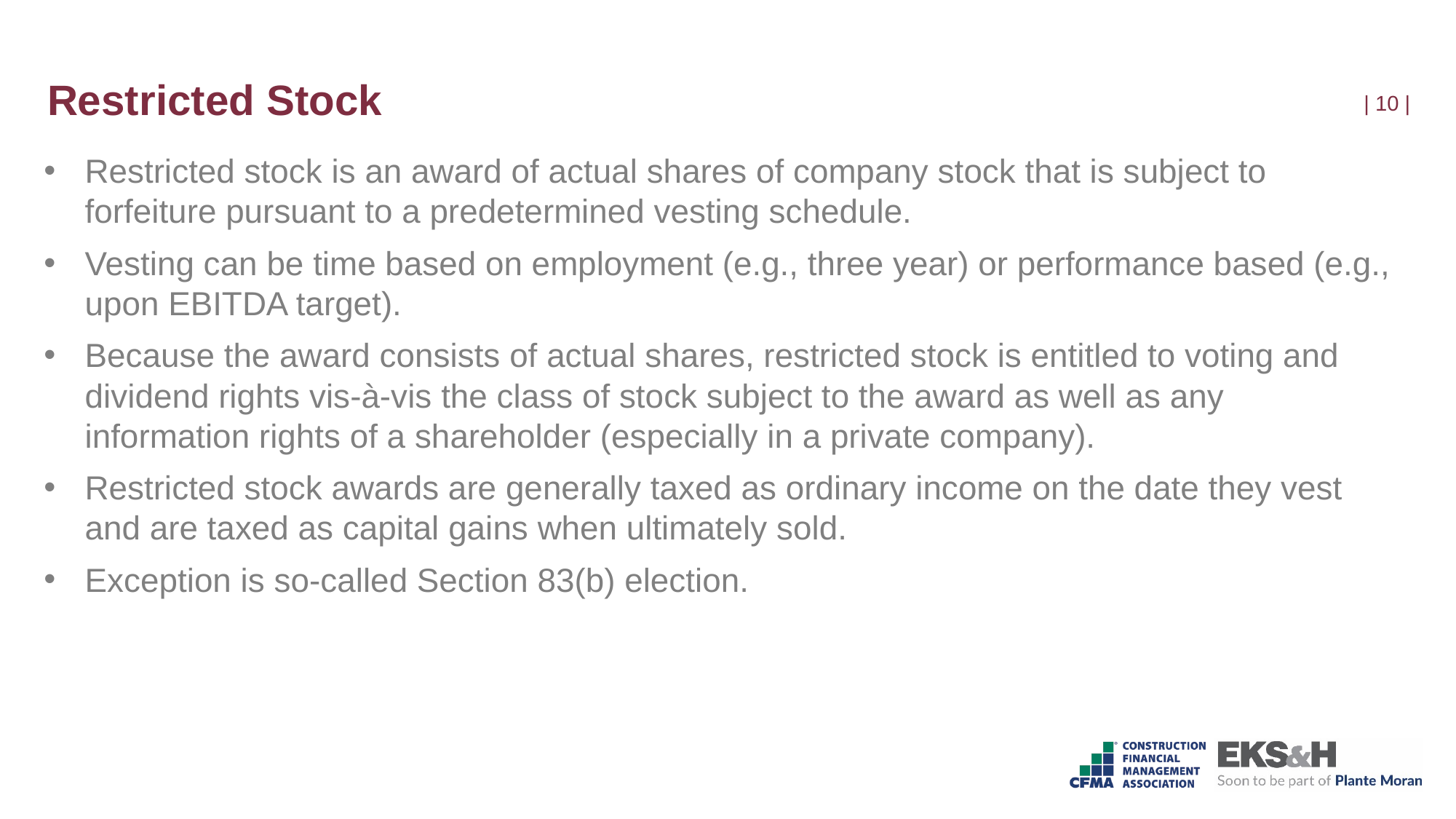

# Restricted Stock
| 10 |
Restricted stock is an award of actual shares of company stock that is subject to forfeiture pursuant to a predetermined vesting schedule.
Vesting can be time based on employment (e.g., three year) or performance based (e.g., upon EBITDA target).
Because the award consists of actual shares, restricted stock is entitled to voting and dividend rights vis-à-vis the class of stock subject to the award as well as any information rights of a shareholder (especially in a private company).
Restricted stock awards are generally taxed as ordinary income on the date they vest and are taxed as capital gains when ultimately sold.
Exception is so-called Section 83(b) election.